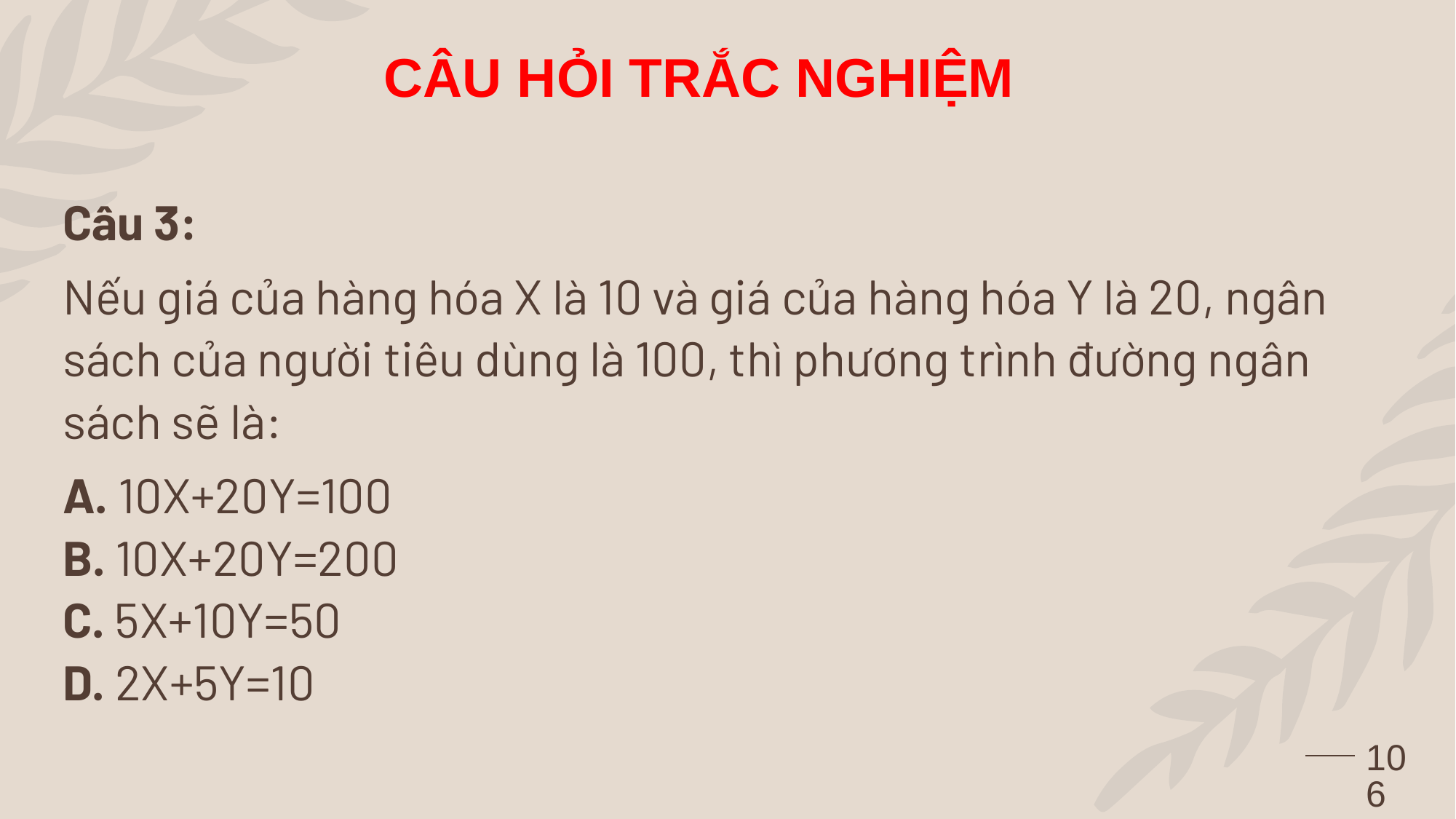

CÂU HỎI TRẮC NGHIỆM
Câu 3:
Nếu giá của hàng hóa X là 10 và giá của hàng hóa Y là 20, ngân sách của người tiêu dùng là 100, thì phương trình đường ngân sách sẽ là:
A. 10X+20Y=100
B. 10X+20Y=200
C. 5X+10Y=50
D. 2X+5Y=10
106